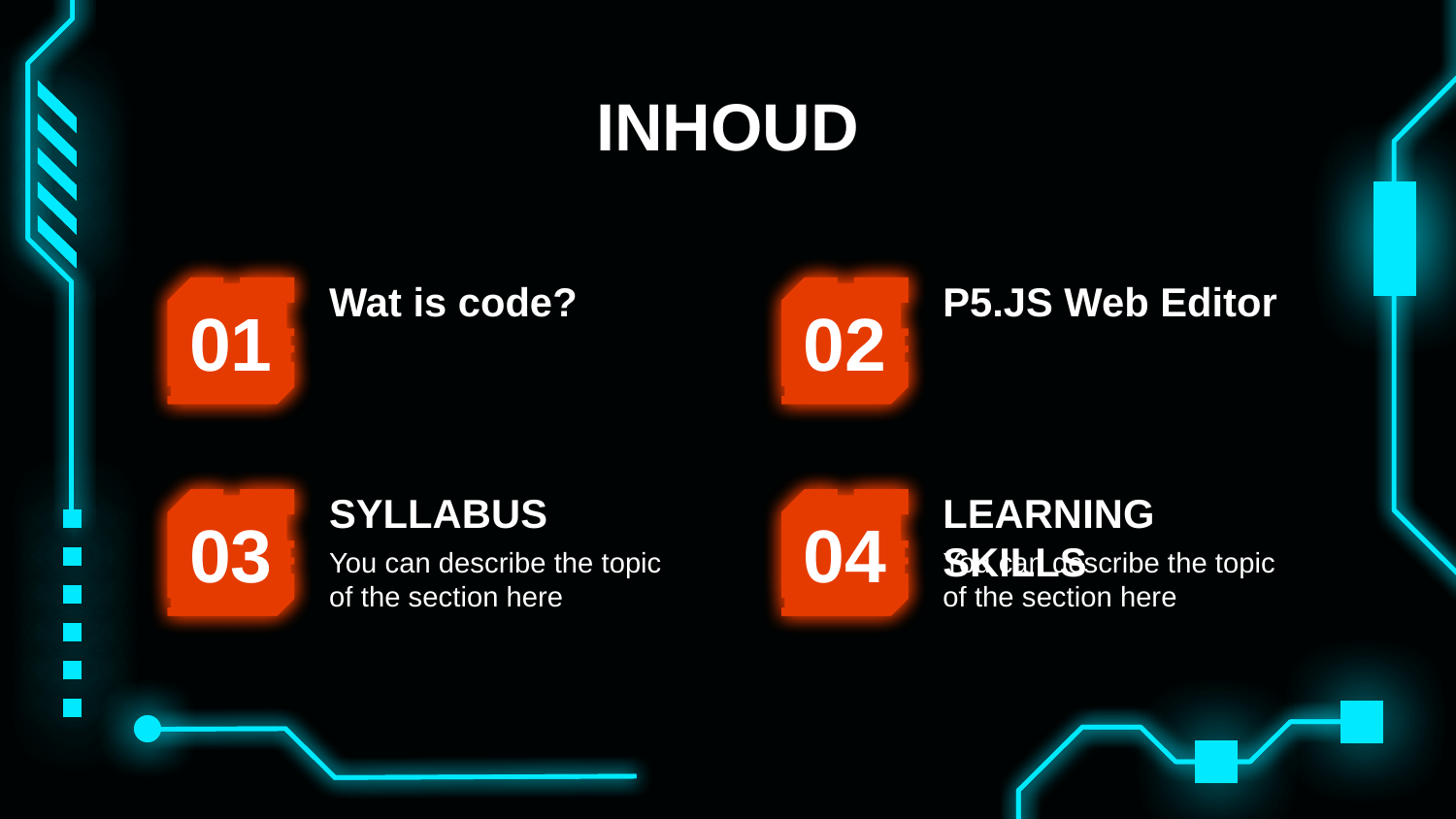

# INHOUD
Wat is code?
P5.JS Web Editor

01
02

SYLLABUS
LEARNING SKILLS

03
04
You can describe the topic of the section here
You can describe the topic of the section here